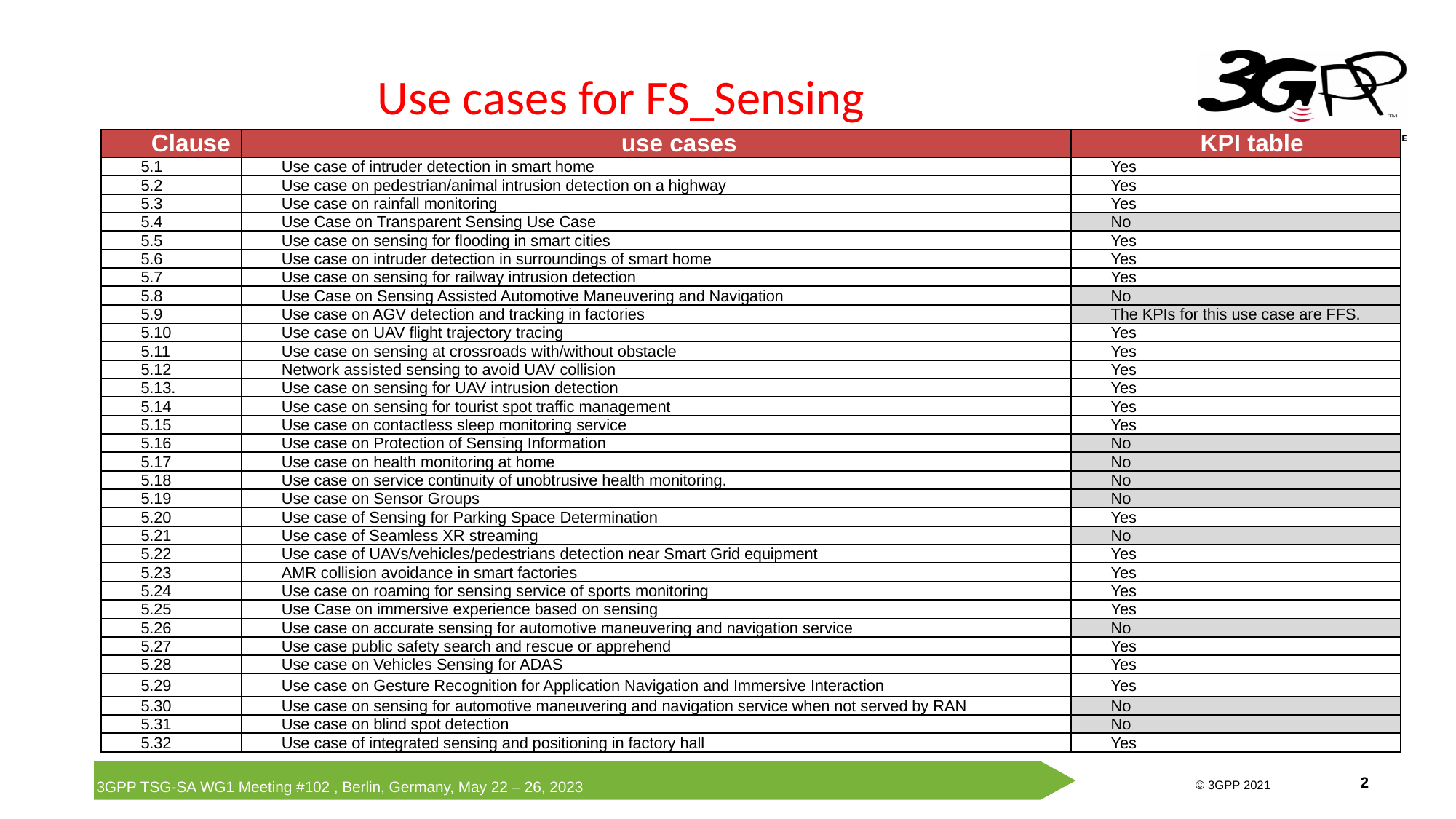

# Use cases for FS_Sensing
| Clause | use cases | KPI table |
| --- | --- | --- |
| 5.1 | Use case of intruder detection in smart home | Yes |
| 5.2 | Use case on pedestrian/animal intrusion detection on a highway | Yes |
| 5.3 | Use case on rainfall monitoring | Yes |
| 5.4 | Use Case on Transparent Sensing Use Case | No |
| 5.5 | Use case on sensing for flooding in smart cities | Yes |
| 5.6 | Use case on intruder detection in surroundings of smart home | Yes |
| 5.7 | Use case on sensing for railway intrusion detection | Yes |
| 5.8 | Use Case on Sensing Assisted Automotive Maneuvering and Navigation | No |
| 5.9 | Use case on AGV detection and tracking in factories | The KPIs for this use case are FFS. |
| 5.10 | Use case on UAV flight trajectory tracing | Yes |
| 5.11 | Use case on sensing at crossroads with/without obstacle | Yes |
| 5.12 | Network assisted sensing to avoid UAV collision | Yes |
| 5.13. | Use case on sensing for UAV intrusion detection | Yes |
| 5.14 | Use case on sensing for tourist spot traffic management | Yes |
| 5.15 | Use case on contactless sleep monitoring service | Yes |
| 5.16 | Use case on Protection of Sensing Information | No |
| 5.17 | Use case on health monitoring at home | No |
| 5.18 | Use case on service continuity of unobtrusive health monitoring. | No |
| 5.19 | Use case on Sensor Groups | No |
| 5.20 | Use case of Sensing for Parking Space Determination | Yes |
| 5.21 | Use case of Seamless XR streaming | No |
| 5.22 | Use case of UAVs/vehicles/pedestrians detection near Smart Grid equipment | Yes |
| 5.23 | AMR collision avoidance in smart factories | Yes |
| 5.24 | Use case on roaming for sensing service of sports monitoring | Yes |
| 5.25 | Use Case on immersive experience based on sensing | Yes |
| 5.26 | Use case on accurate sensing for automotive maneuvering and navigation service | No |
| 5.27 | Use case public safety search and rescue or apprehend | Yes |
| 5.28 | Use case on Vehicles Sensing for ADAS | Yes |
| 5.29 | Use case on Gesture Recognition for Application Navigation and Immersive Interaction | Yes |
| 5.30 | Use case on sensing for automotive maneuvering and navigation service when not served by RAN | No |
| 5.31 | Use case on blind spot detection | No |
| 5.32 | Use case of integrated sensing and positioning in factory hall | Yes |